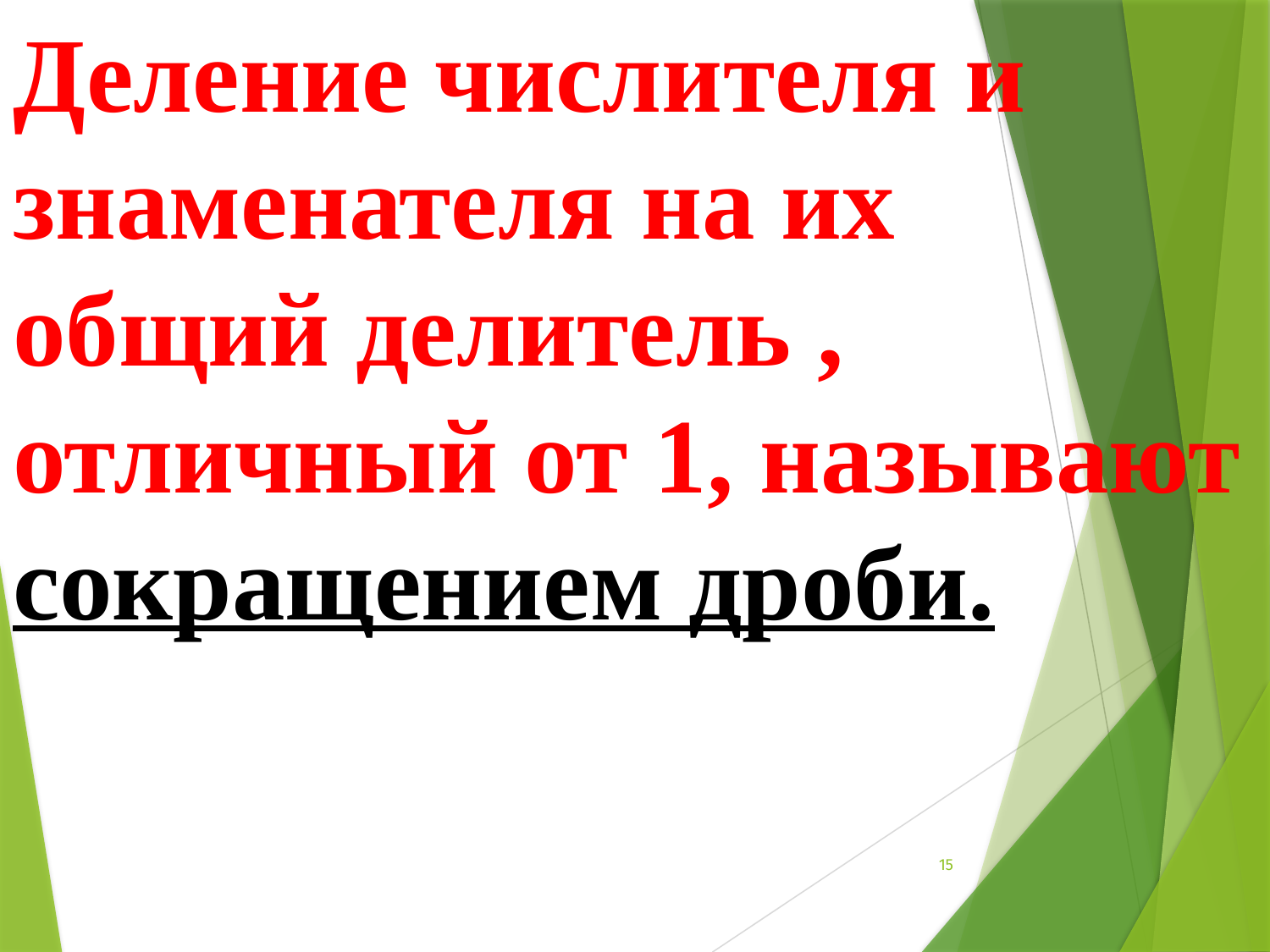

# Деление числителя и   знаменателя на их     общий делитель ,  отличный от 1, называют сокращением дроби.
15